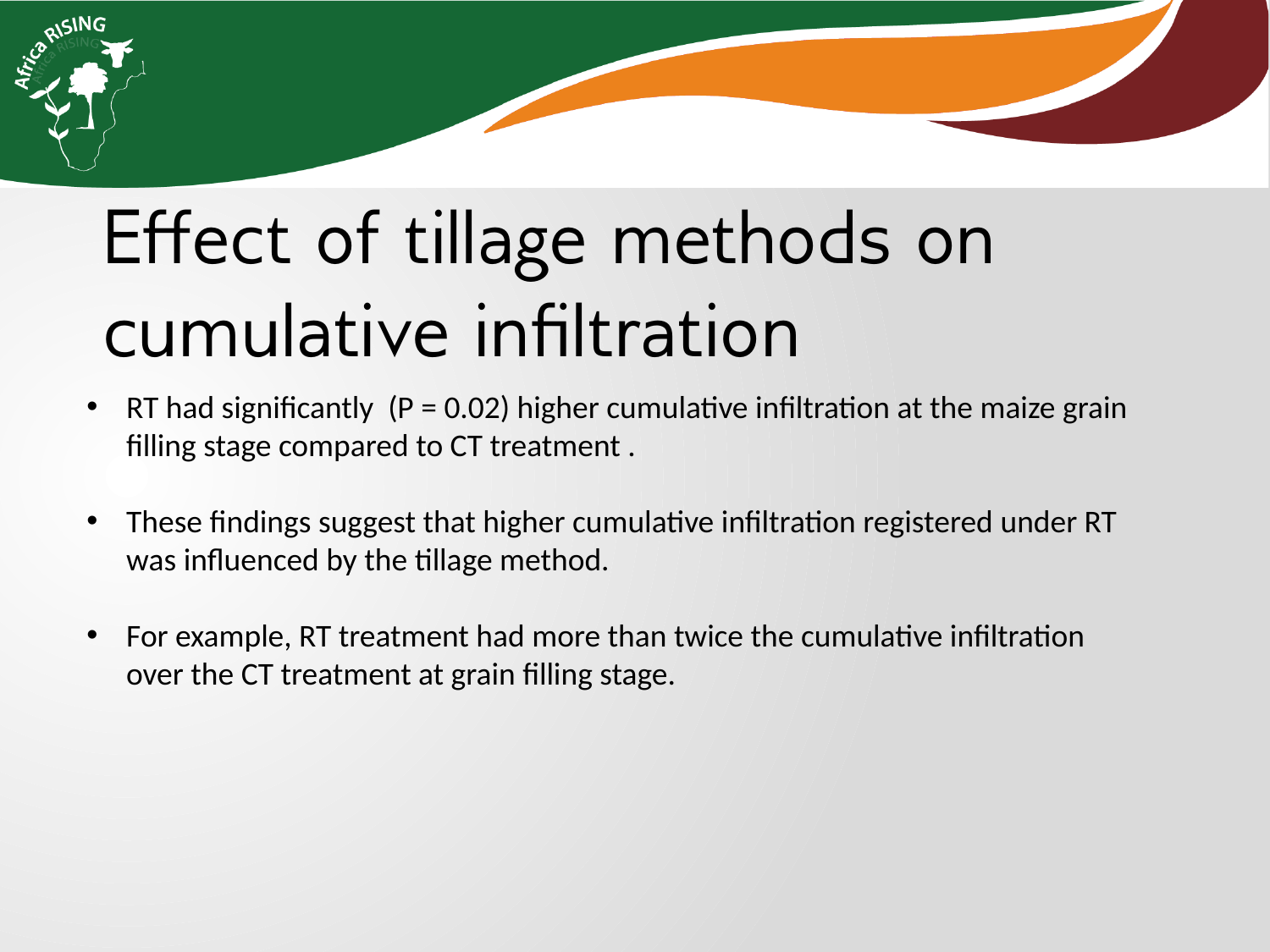

Effect of tillage methods on cumulative infiltration

RT had significantly  (P = 0.02) higher cumulative infiltration at the maize grain filling stage compared to CT treatment .

These findings suggest that higher cumulative infiltration registered under RT was influenced by the tillage method.

For example, RT treatment had more than twice the cumulative infiltration over the CT treatment at grain filling stage.